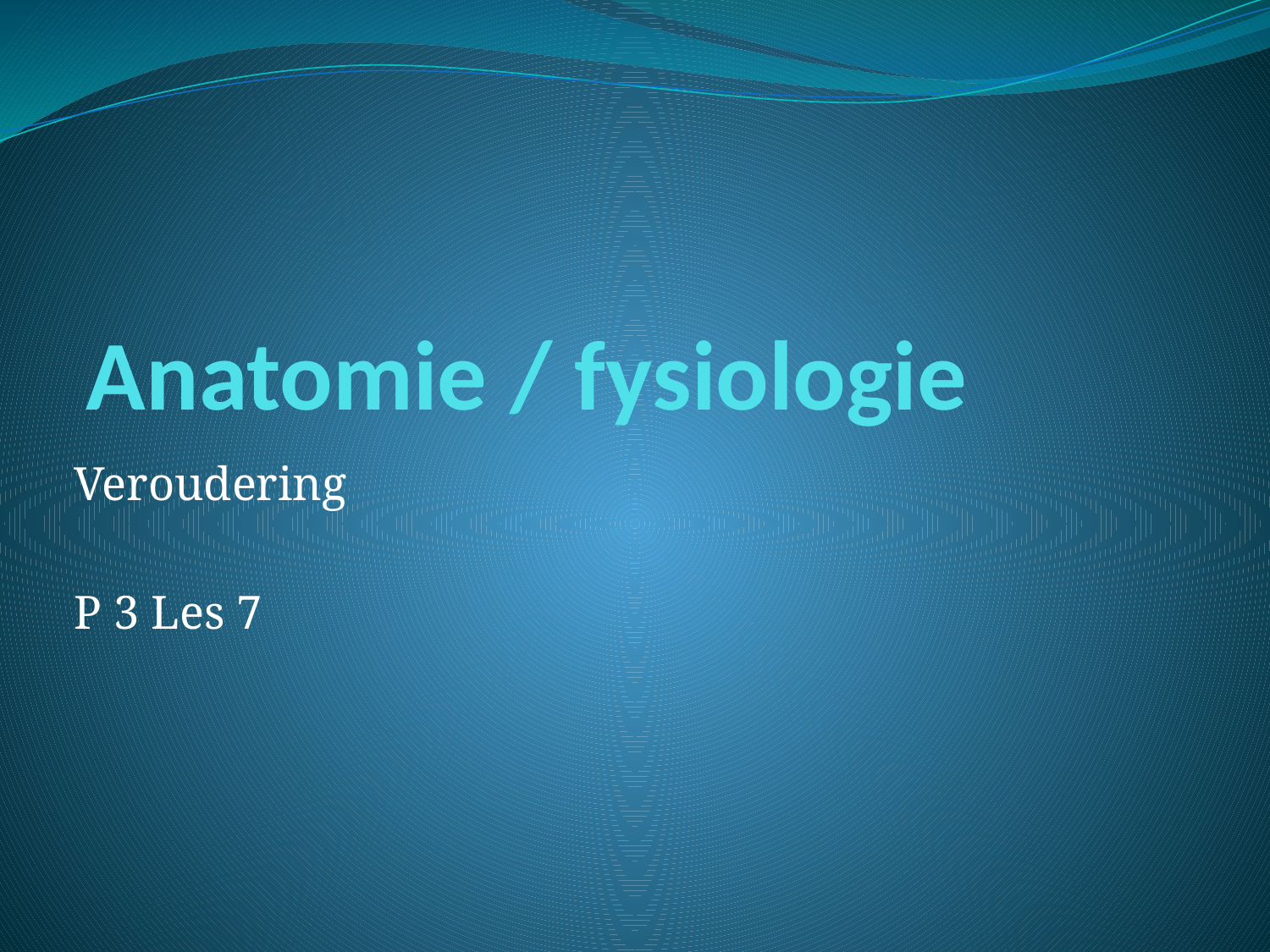

# Anatomie / fysiologie
Veroudering

P 3 Les 7